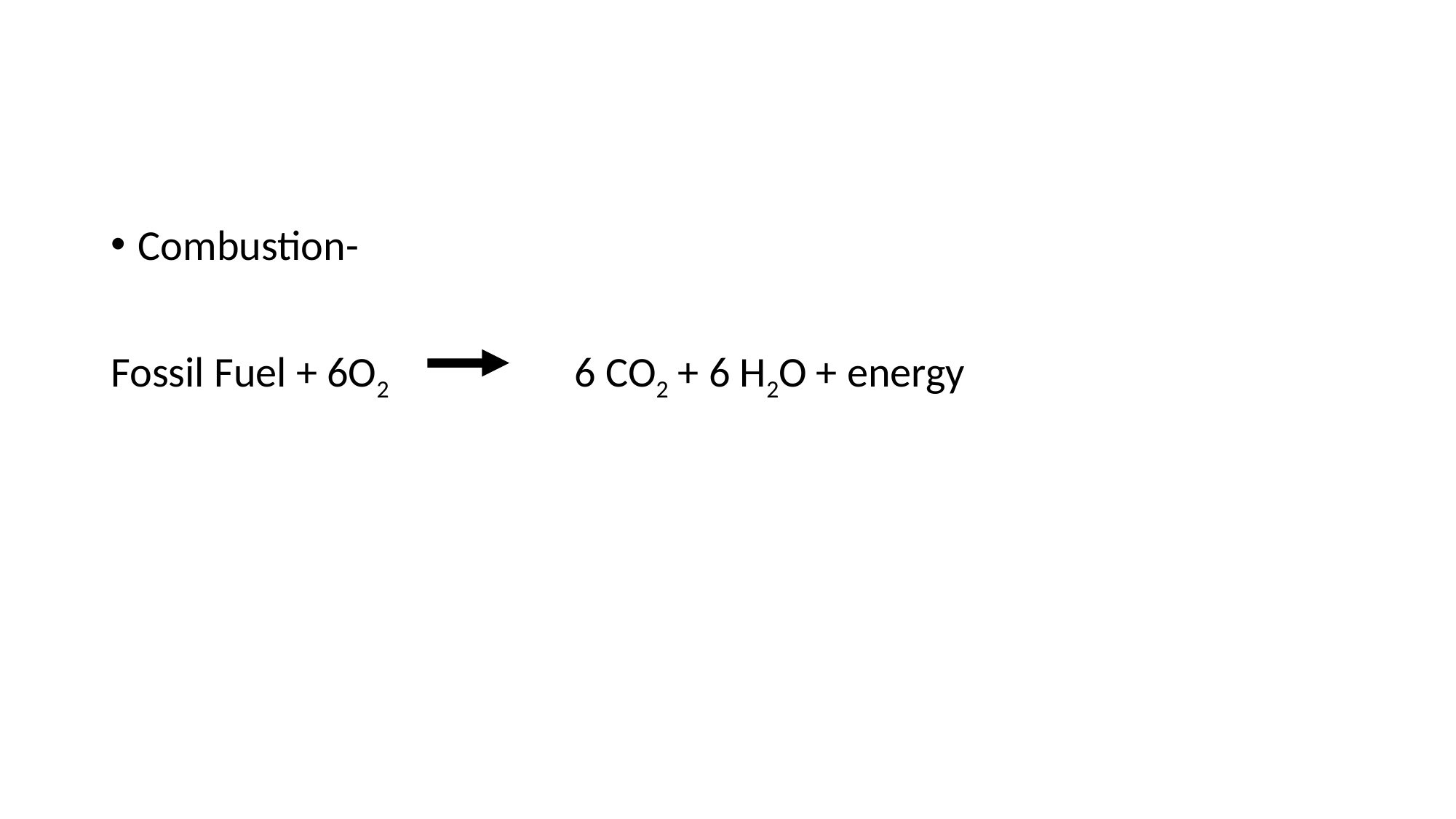

#
Combustion-

Fossil Fuel + 6O2	 	6 CO2 + 6 H2O + energy